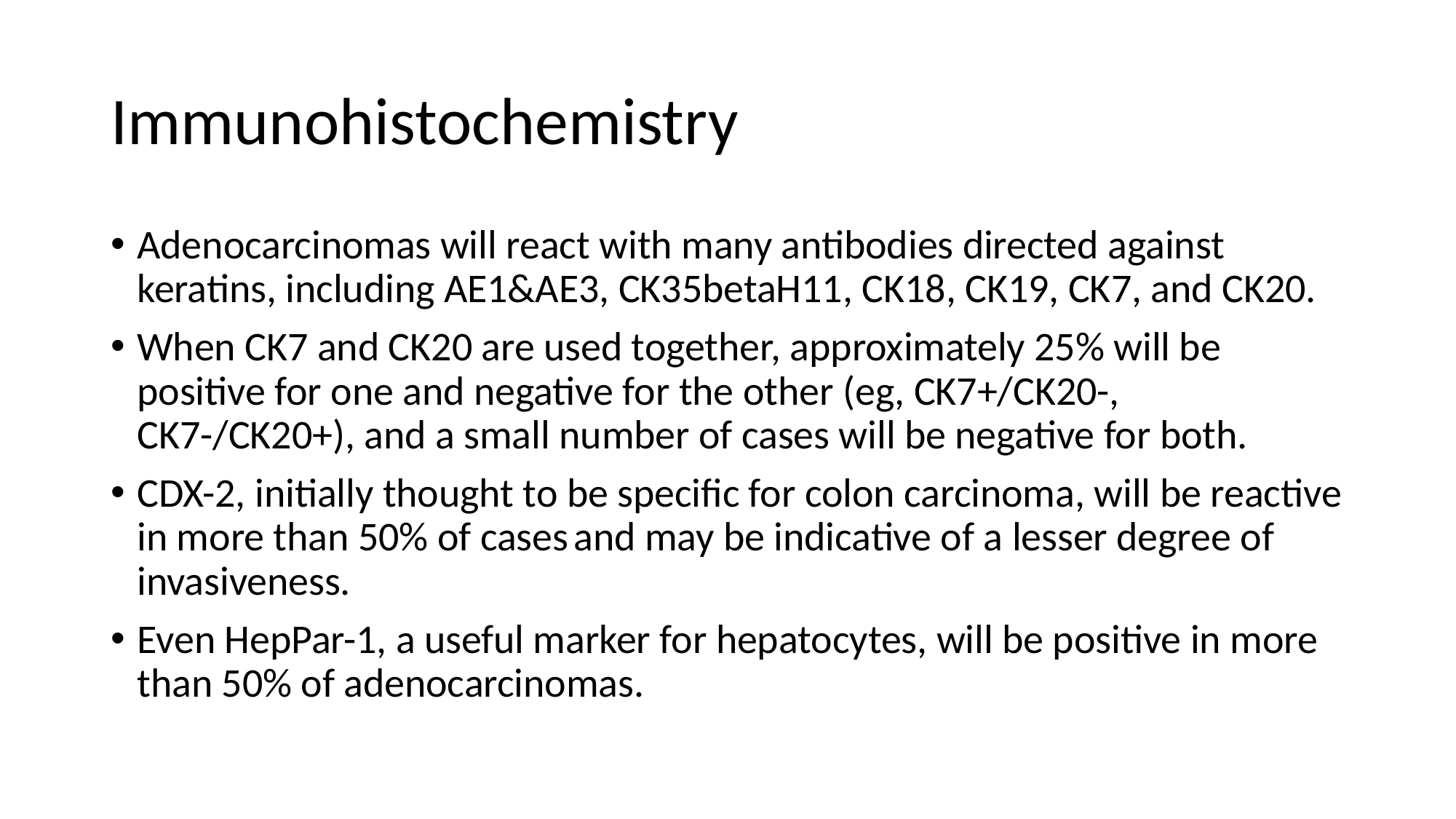

# Immunohistochemistry
Adenocarcinomas will react with many antibodies directed against keratins, including AE1&AE3, CK35betaH11, CK18, CK19, CK7, and CK20.
When CK7 and CK20 are used together, approximately 25% will be positive for one and negative for the other (eg, CK7+/CK20-, CK7-/CK20+), and a small number of cases will be negative for both.
CDX-2, initially thought to be specific for colon carcinoma, will be reactive in more than 50% of cases and may be indicative of a lesser degree of invasiveness.
Even HepPar-1, a useful marker for hepatocytes, will be positive in more than 50% of adenocarcinomas.